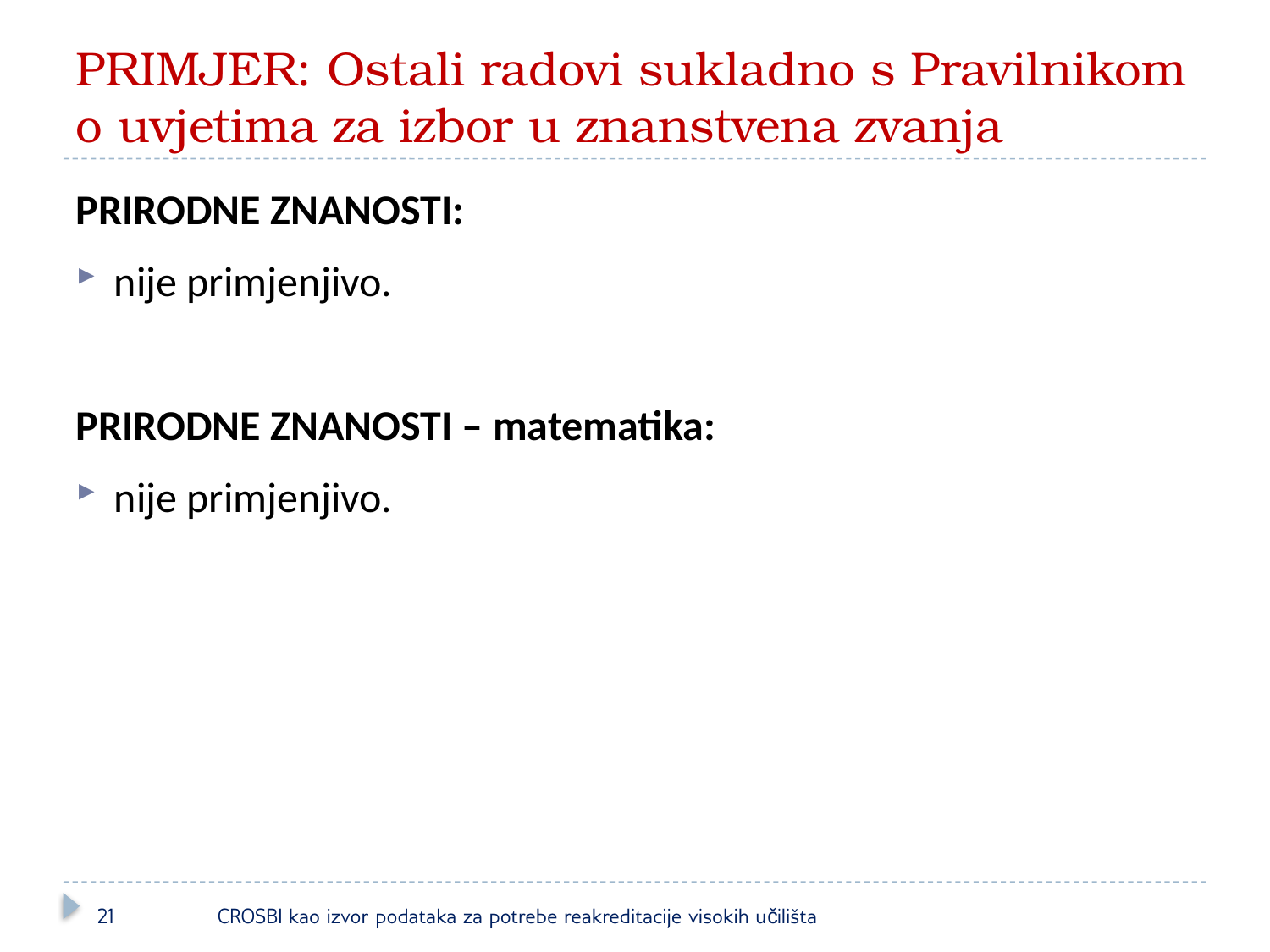

# PRIMJER: Ostali radovi sukladno s Pravilnikom o uvjetima za izbor u znanstvena zvanja
PRIRODNE ZNANOSTI:
nije primjenjivo.

PRIRODNE ZNANOSTI – matematika:
nije primjenjivo.
21
CROSBI kao izvor podataka za potrebe reakreditacije visokih učilišta